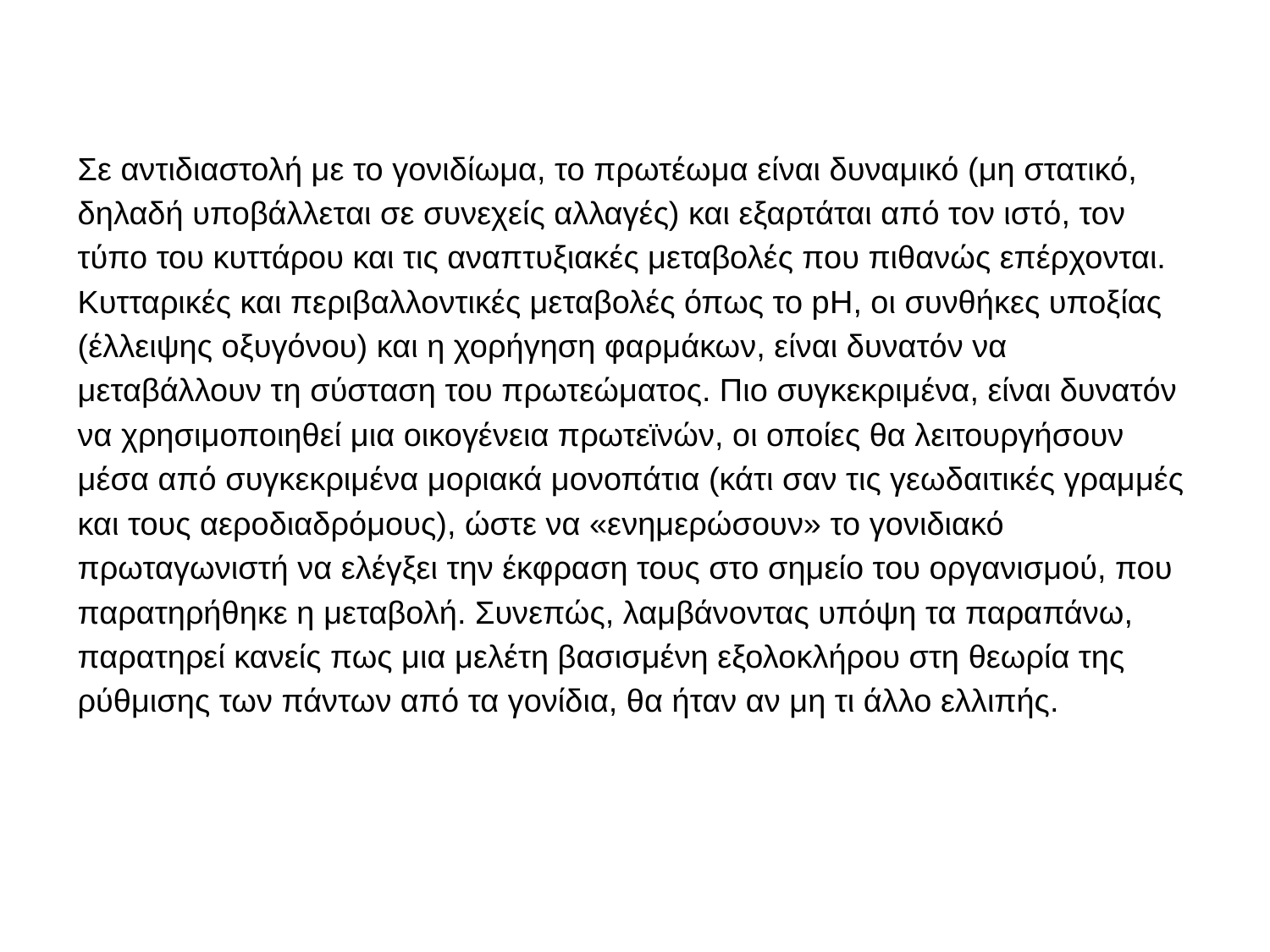

Σε αντιδιαστολή με το γονιδίωμα, το πρωτέωμα είναι δυναμικό (μη στατικό, δηλαδή υποβάλλεται σε συνεχείς αλλαγές) και εξαρτάται από τον ιστό, τον τύπο του κυττάρου και τις αναπτυξιακές μεταβολές που πιθανώς επέρχονται. Κυτταρικές και περιβαλλοντικές μεταβολές όπως το pH, οι συνθήκες υποξίας (έλλειψης οξυγόνου) και η χορήγηση φαρμάκων, είναι δυνατόν να μεταβάλλουν τη σύσταση του πρωτεώματος. Πιο συγκεκριμένα, είναι δυνατόν να χρησιμοποιηθεί μια οικογένεια πρωτεϊνών, οι οποίες θα λειτουργήσουν μέσα από συγκεκριμένα μοριακά μονοπάτια (κάτι σαν τις γεωδαιτικές γραμμές και τους αεροδιαδρόμους), ώστε να «ενημερώσουν» το γονιδιακό πρωταγωνιστή να ελέγξει την έκφραση τους στο σημείο του οργανισμού, που παρατηρήθηκε η μεταβολή. Συνεπώς, λαμβάνοντας υπόψη τα παραπάνω, παρατηρεί κανείς πως μια μελέτη βασισμένη εξολοκλήρου στη θεωρία της ρύθμισης των πάντων από τα γονίδια, θα ήταν αν μη τι άλλο ελλιπής.